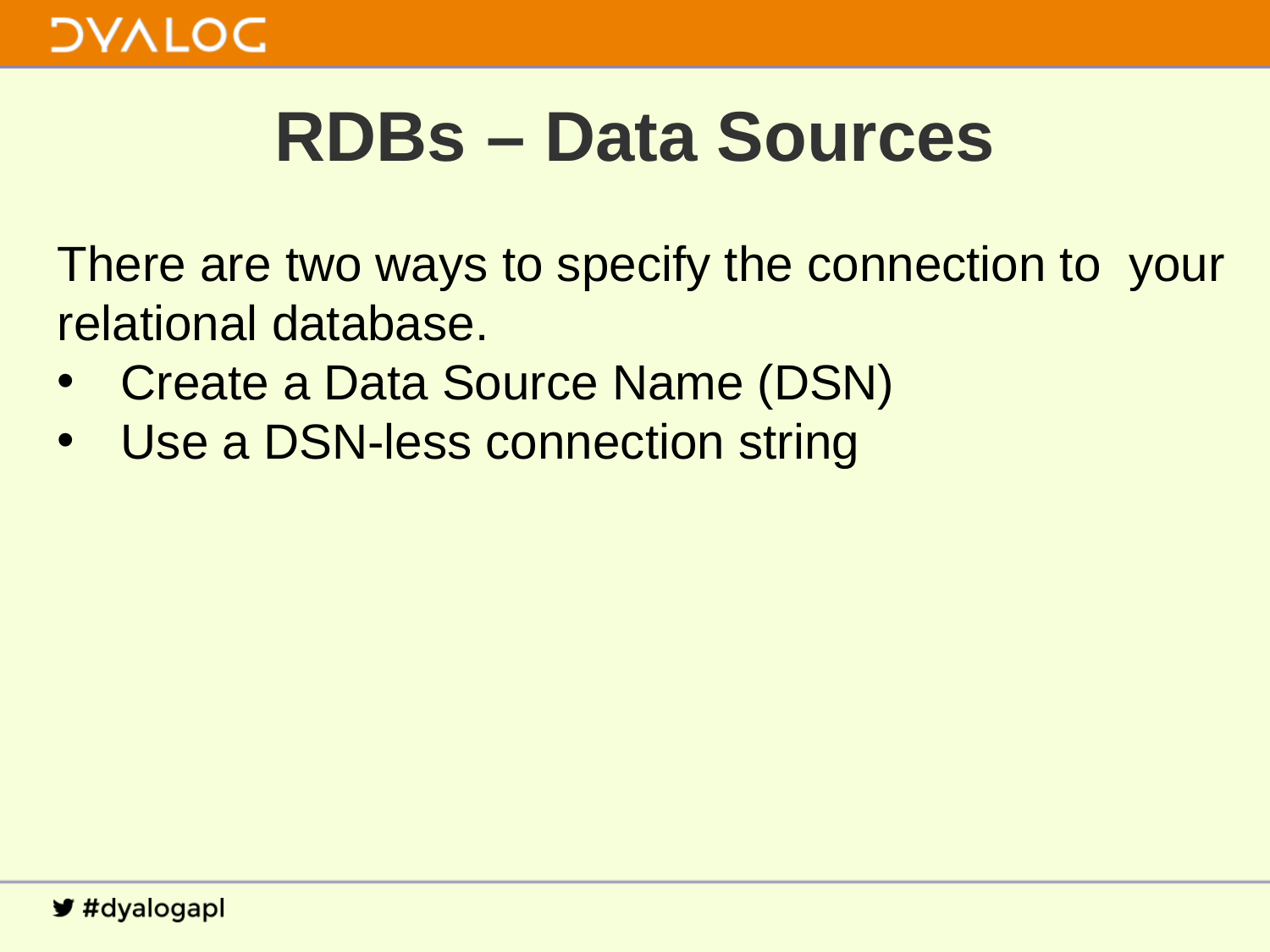

# RDBs – Data Sources
There are two ways to specify the connection to  your relational database.
Create a Data Source Name (DSN)
Use a DSN-less connection string